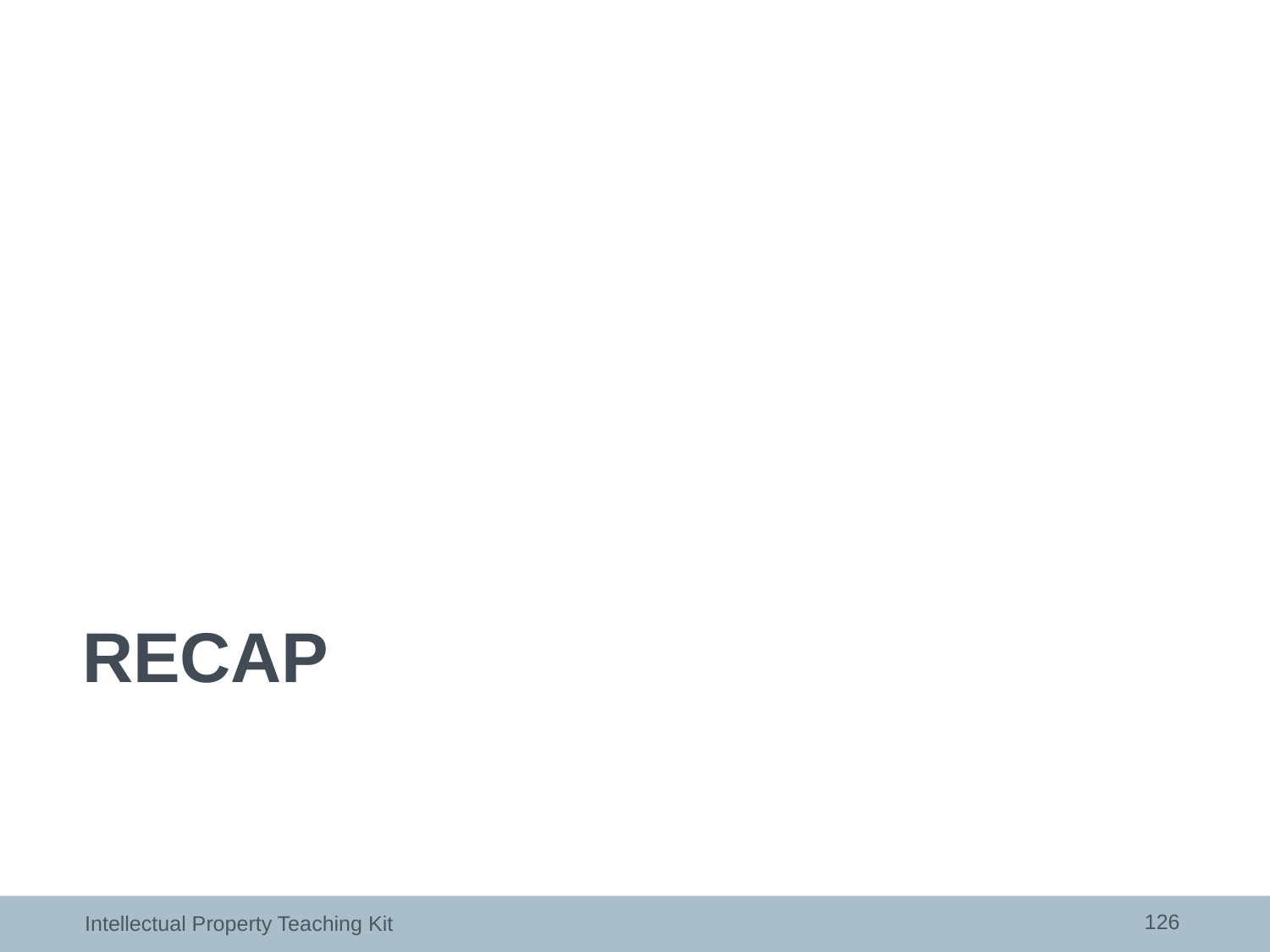

# recap
126
Intellectual Property Teaching Kit